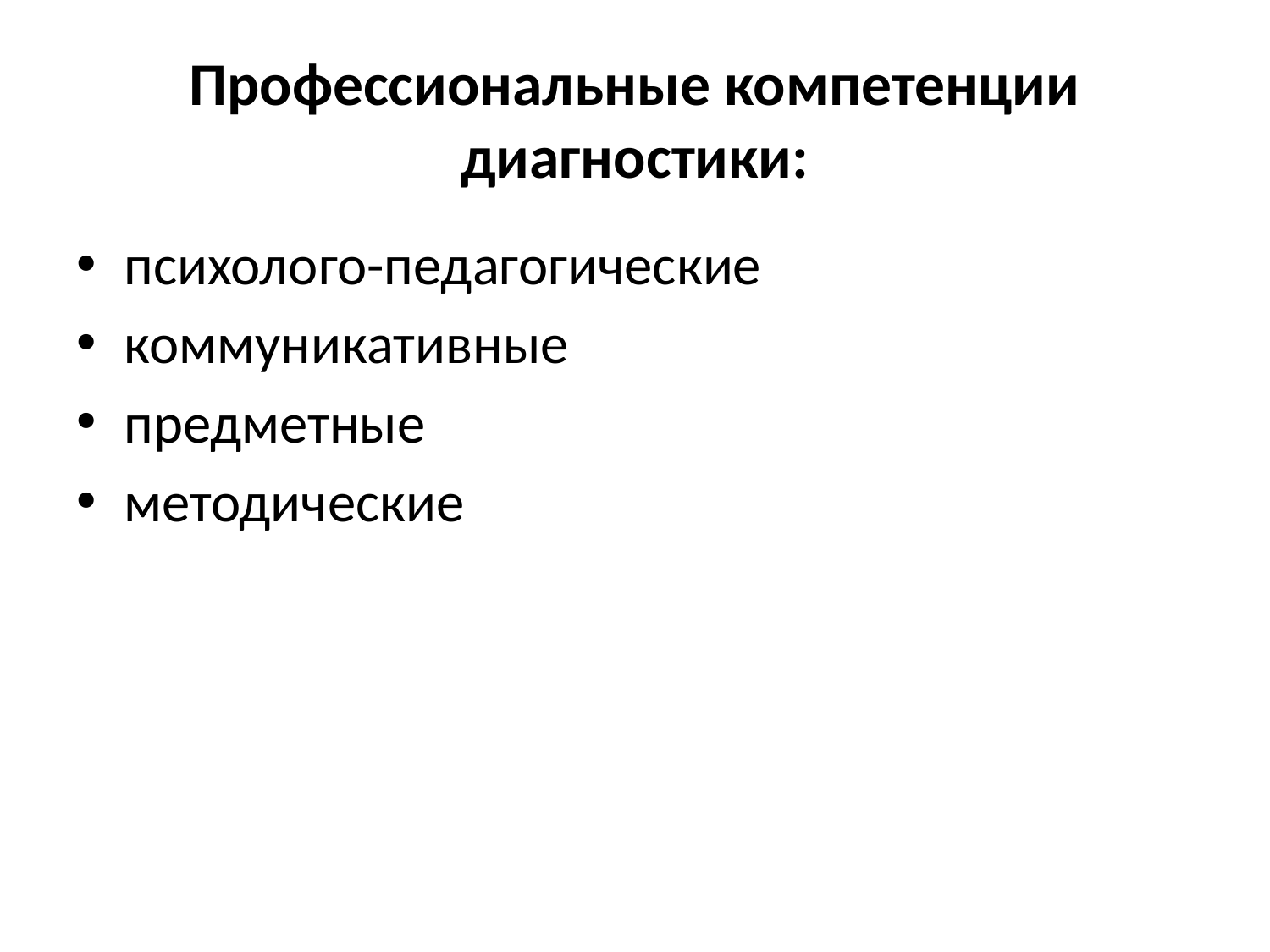

# Профессиональные компетенции диагностики:
психолого-педагогические
коммуникативные
предметные
методические